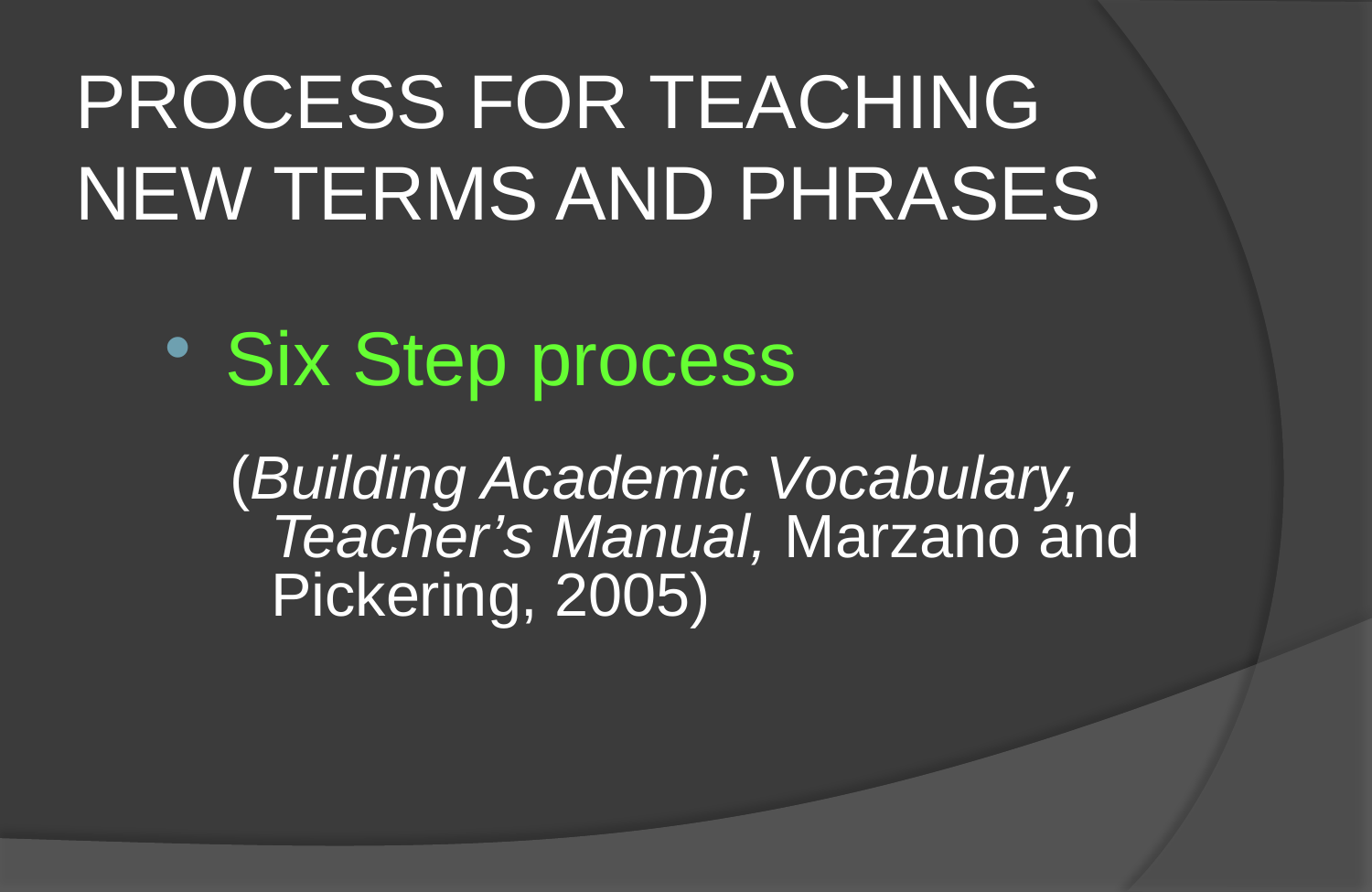

# PROCESS FOR TEACHING NEW TERMS AND PHRASES
Six Step process

(Building Academic Vocabulary,  Teacher’s Manual, Marzano and Pickering, 2005)